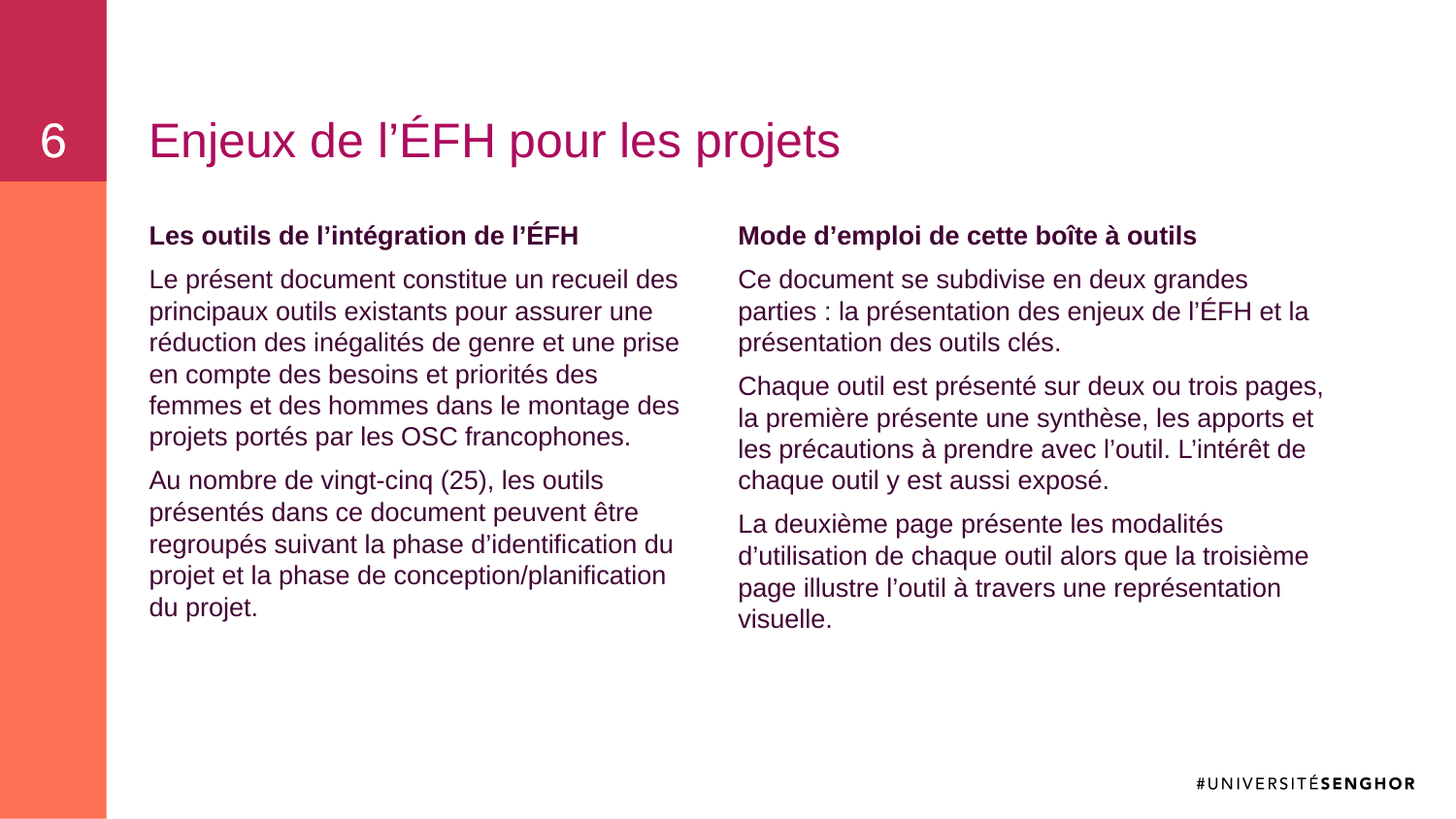

6
6
# Enjeux de l’ÉFH pour les projets
Les outils de l’intégration de l’ÉFH
Le présent document constitue un recueil des principaux outils existants pour assurer une réduction des inégalités de genre et une prise en compte des besoins et priorités des femmes et des hommes dans le montage des projets portés par les OSC francophones.
Au nombre de vingt-cinq (25), les outils présentés dans ce document peuvent être regroupés suivant la phase d’identification du projet et la phase de conception/planification du projet.

Mode d’emploi de cette boîte à outils
Ce document se subdivise en deux grandes parties : la présentation des enjeux de l’ÉFH et la présentation des outils clés.
Chaque outil est présenté sur deux ou trois pages, la première présente une synthèse, les apports et les précautions à prendre avec l’outil. L’intérêt de chaque outil y est aussi exposé.
La deuxième page présente les modalités d’utilisation de chaque outil alors que la troisième page illustre l’outil à travers une représentation visuelle.